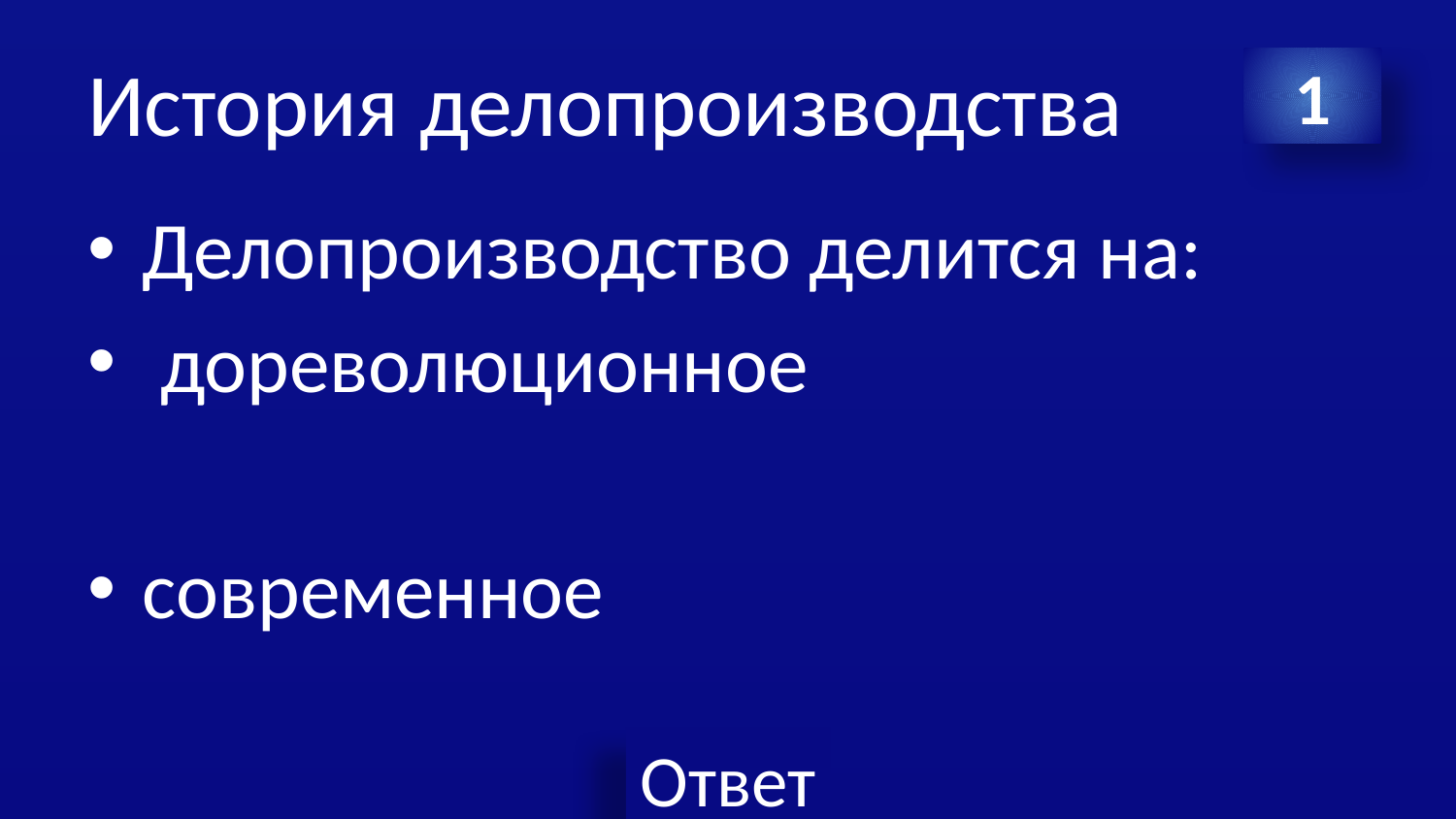

# История делопроизводства
1
Делопроизводство делится на:
 дореволюционное

современное